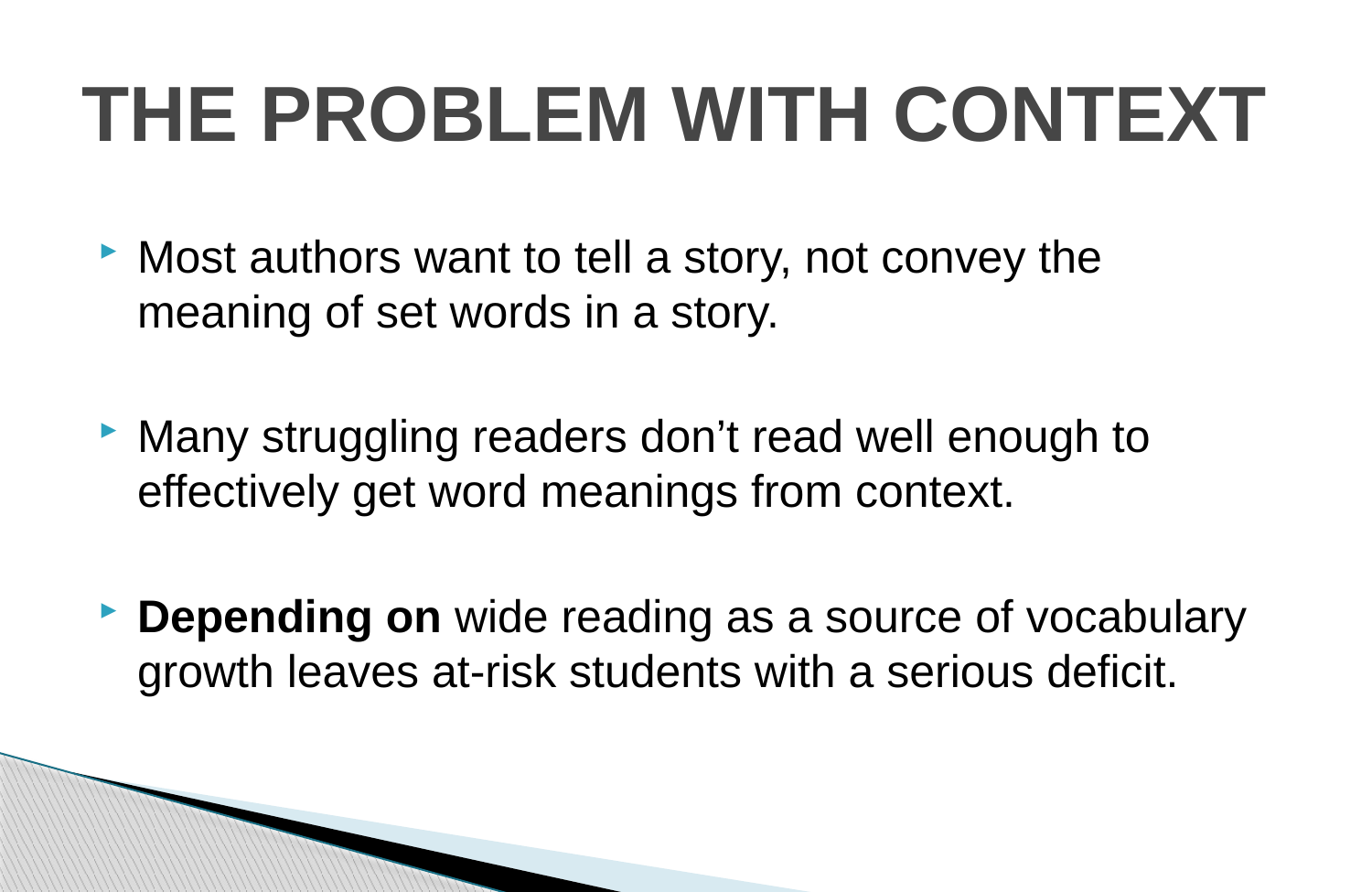

# THE PROBLEM WITH CONTEXT

Most authors want to tell a story, not convey the meaning of set words in a story.

Many struggling readers don’t read well enough to effectively get word meanings from context.

Depending on wide reading as a source of vocabulary growth leaves at-risk students with a serious deficit.